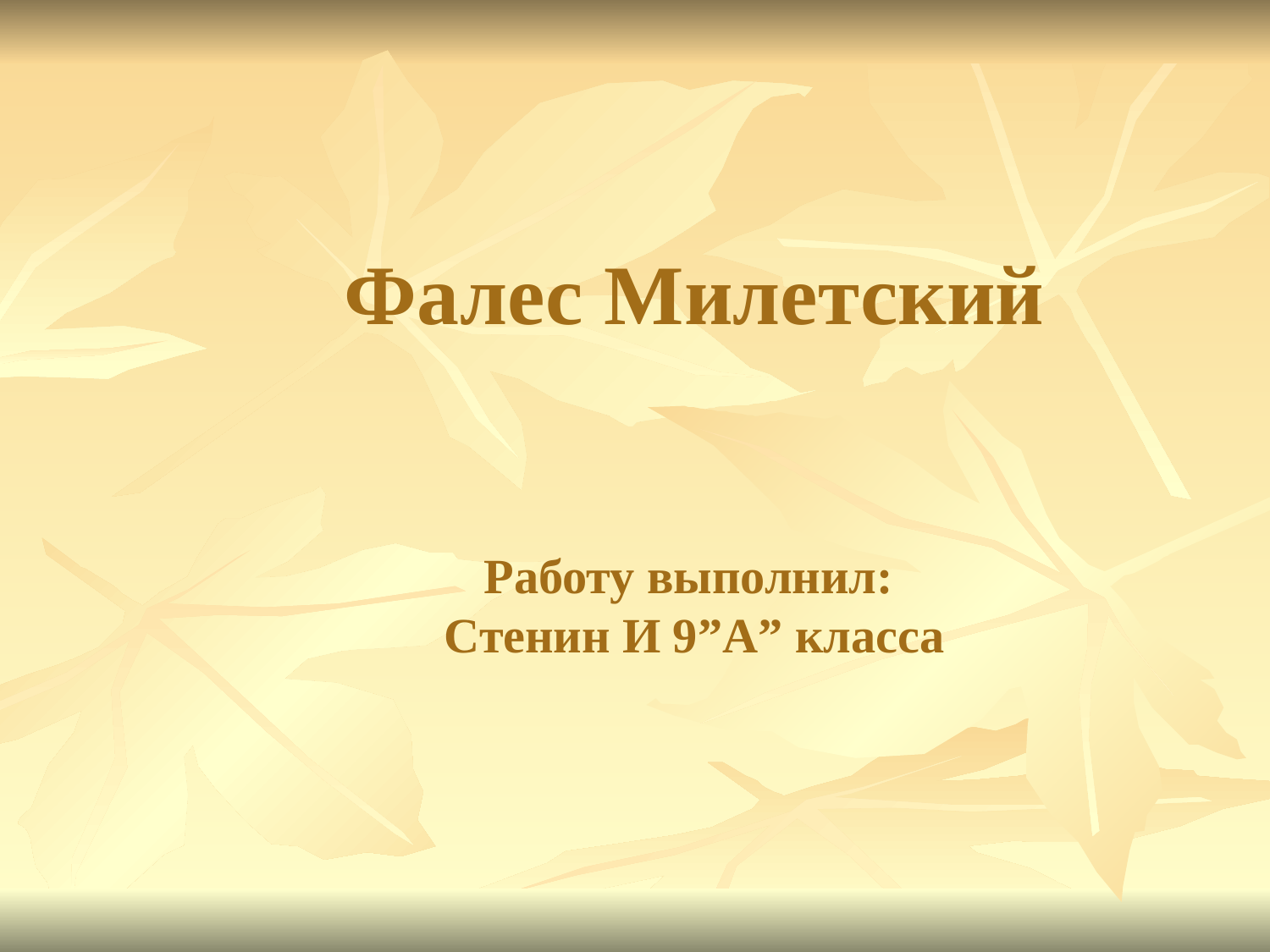

Фалес Милетский
Работу выполнил:
Стенин И 9”А” класса